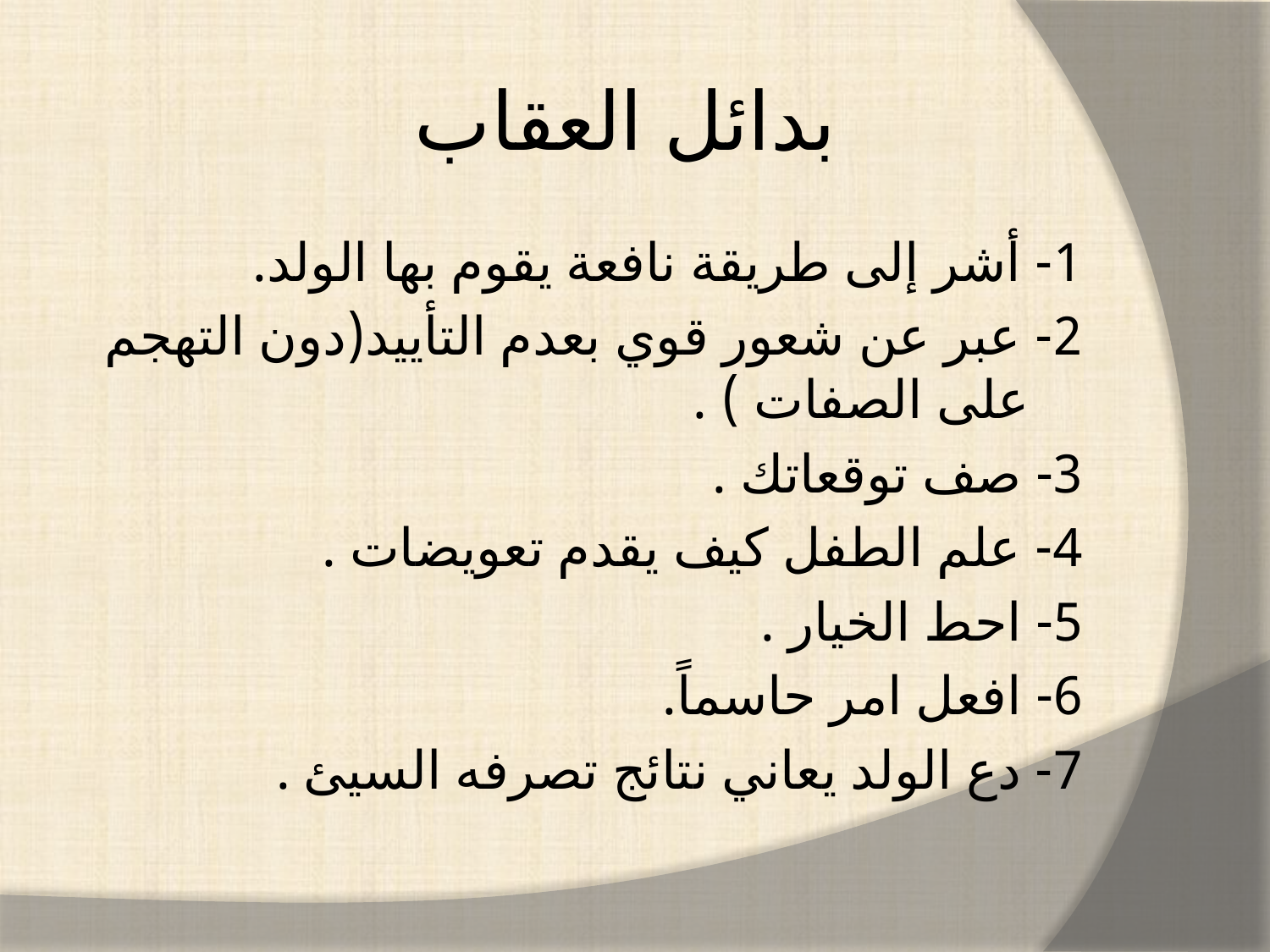

# بدائل العقاب
1- أشر إلى طريقة نافعة يقوم بها الولد.
2- عبر عن شعور قوي بعدم التأييد(دون التهجم على الصفات ) .
3- صف توقعاتك .
4- علم الطفل كيف يقدم تعويضات .
5- احط الخيار .
6- افعل امر حاسماً.
7- دع الولد يعاني نتائج تصرفه السيئ .